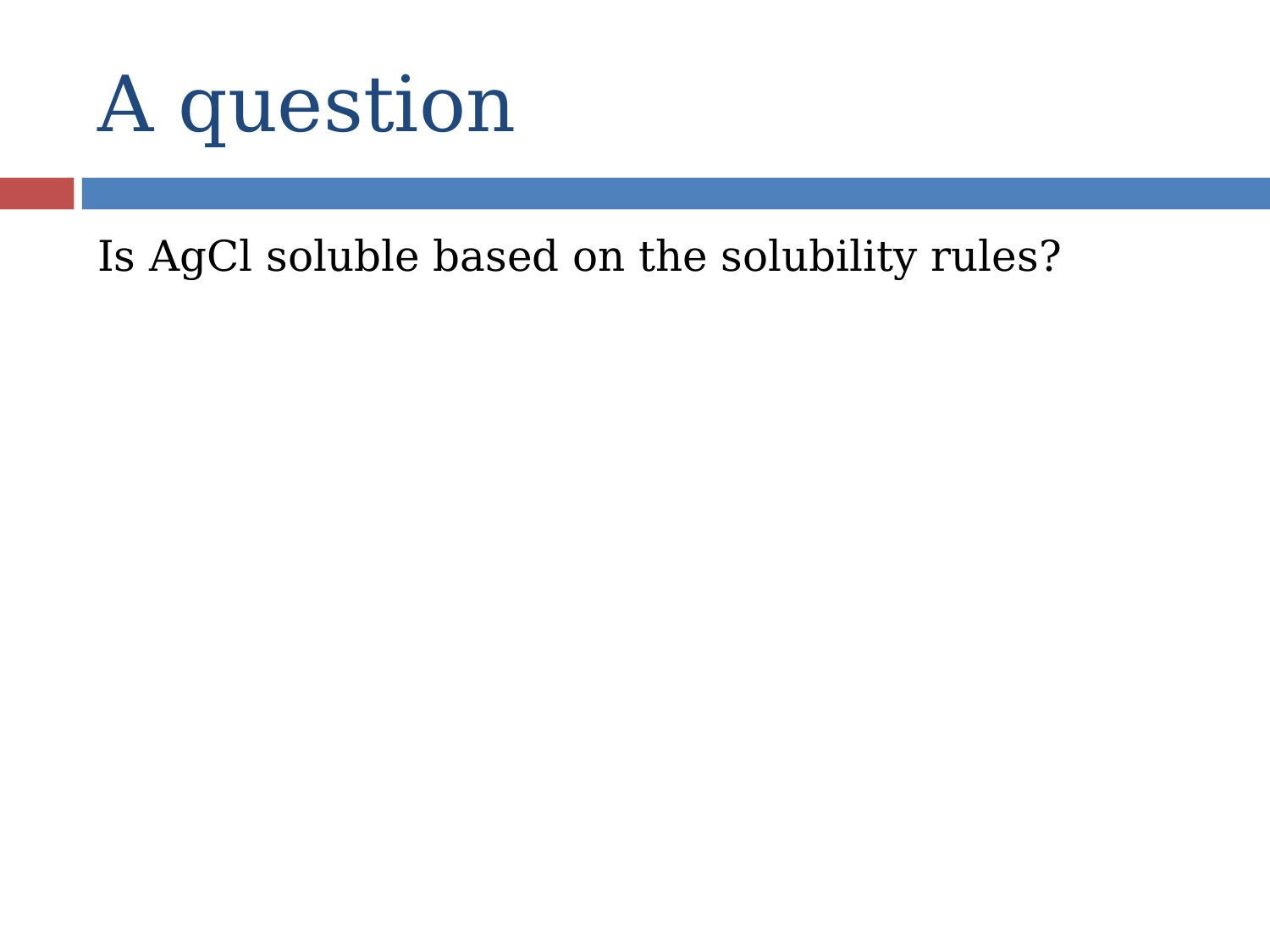

# A question
Is AgCl soluble based on the solubility rules?